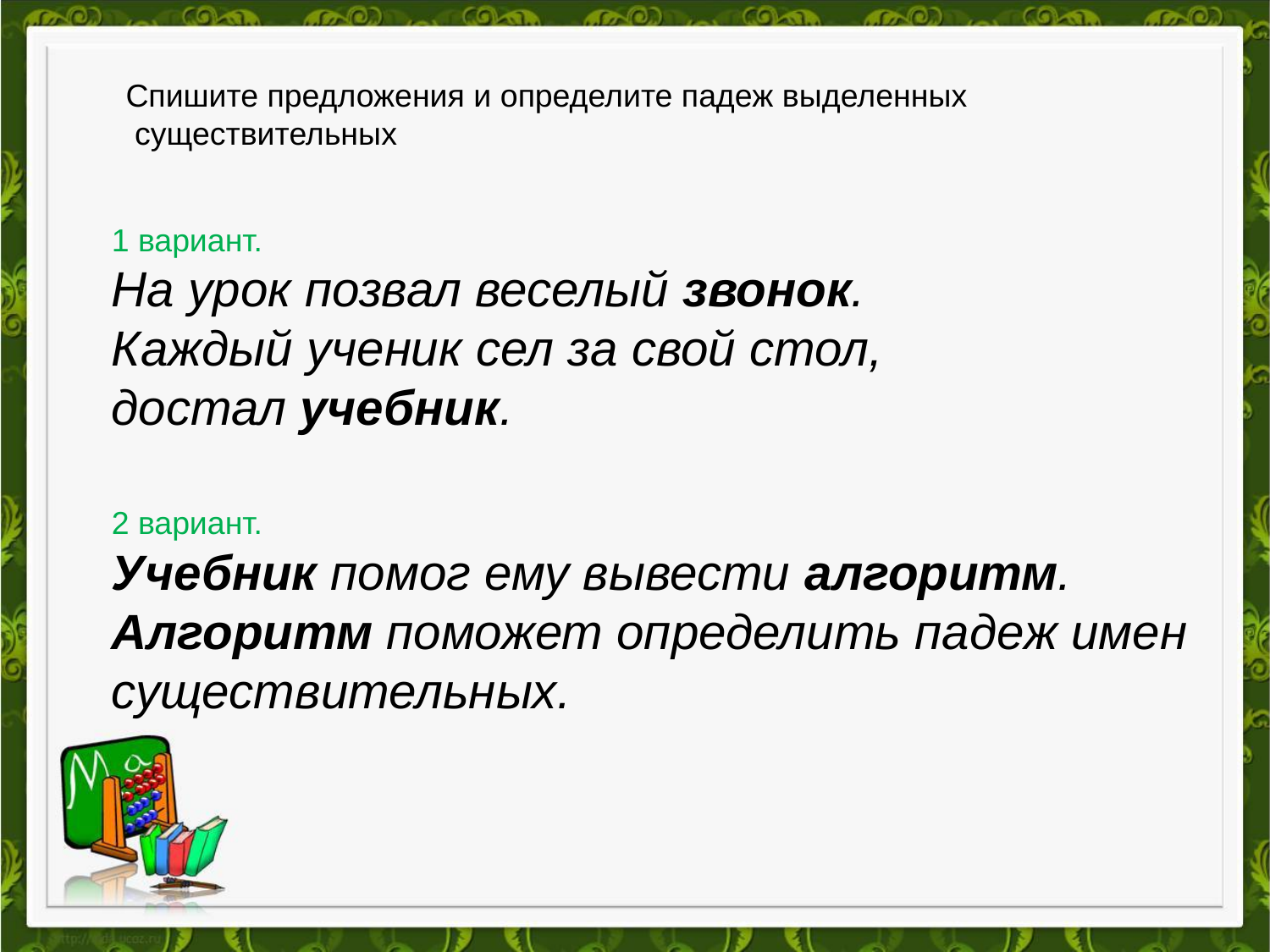

Спишите предложения и определите падеж выделенных
 существительных

1 вариант.
На урок позвал веселый звонок.
Каждый ученик сел за свой стол, достал учебник.

2 вариант.
Учебник помог ему вывести алгоритм.
Алгоритм поможет определить падеж имен существительных.